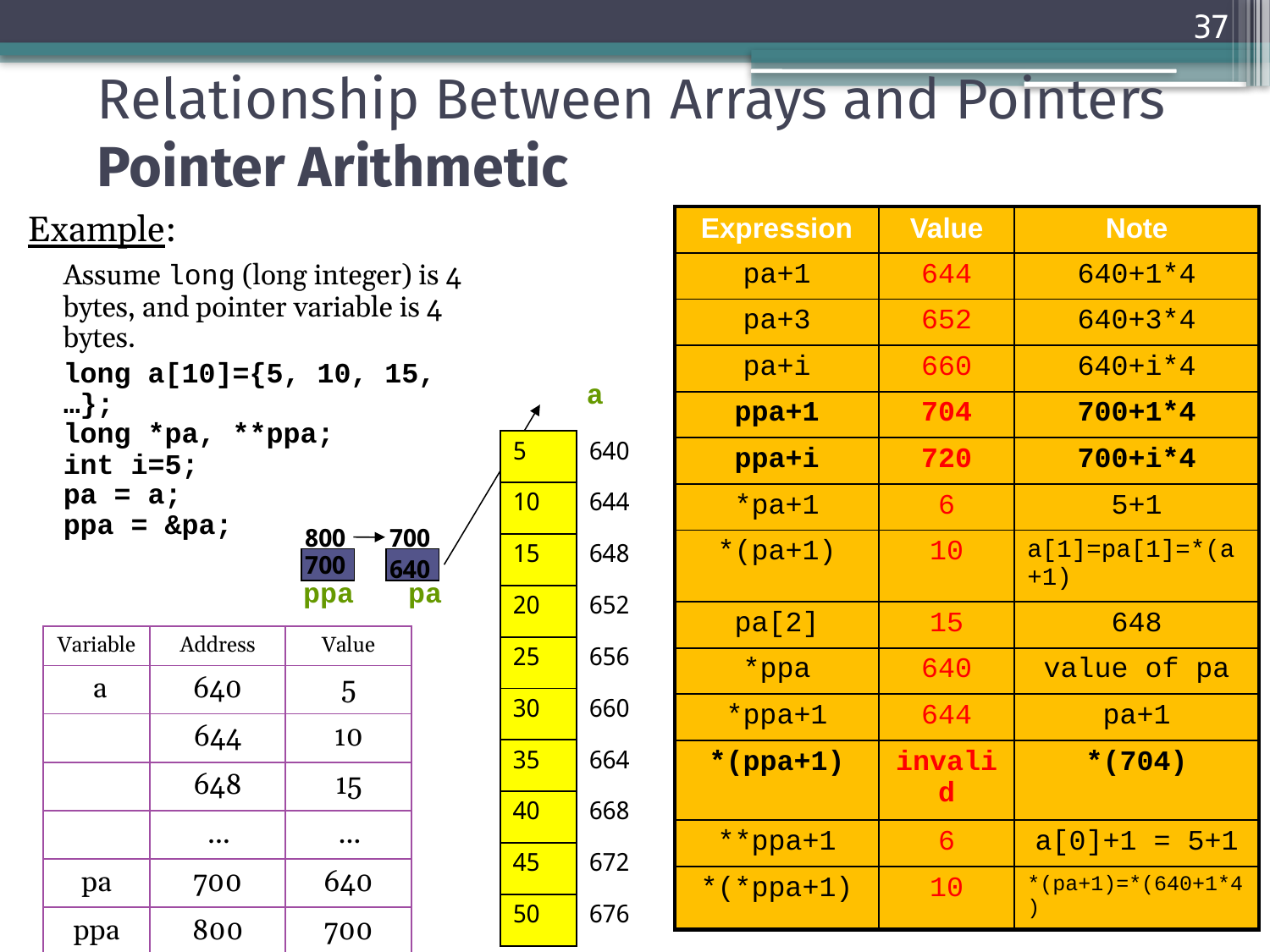

37
# Relationship Between Arrays and Pointers Pointer Arithmetic
Example:
	Assume long (long integer) is 4 bytes, and pointer variable is 4 bytes.
	long a[10]={5, 10, 15, …};
	long *pa, **ppa;
	int i=5;
	pa = a;
	ppa = &pa;

| Expression | Value | Note |
| --- | --- | --- |
| pa+1 | 644 | 640+1\*4 |
| pa+3 | 652 | 640+3\*4 |
| pa+i | 660 | 640+i\*4 |
| ppa+1 | 704 | 700+1\*4 |
| ppa+i | 720 | 700+i\*4 |
| \*pa+1 | 6 | 5+1 |
| \*(pa+1) | 10 | a[1]=pa[1]=\*(a+1) |
| pa[2] | 15 | 648 |
| \*ppa | 640 | value of pa |
| \*ppa+1 | 644 | pa+1 |
| \*(ppa+1) | invalid | \*(704) |
| \*\*ppa+1 | 6 | a[0]+1 = 5+1 |
| \*(\*ppa+1) | 10 | \*(pa+1)=\*(640+1\*4) |
a

| 5 | 640 |
| --- | --- |
| 10 | 644 |
| 15 | 648 |
| 20 | 652 |
| 25 | 656 |
| 30 | 660 |
| 35 | 664 |
| 40 | 668 |
| 45 | 672 |
| 50 | 676 |
800
700

700
640

ppa
pa
| Variable | Address | Value |
| --- | --- | --- |
| a | 640 | 5 |
|  | 644 | 10 |
|  | 648 | 15 |
|  | … | … |
| pa | 700 | 640 |
| ppa | 800 | 700 |